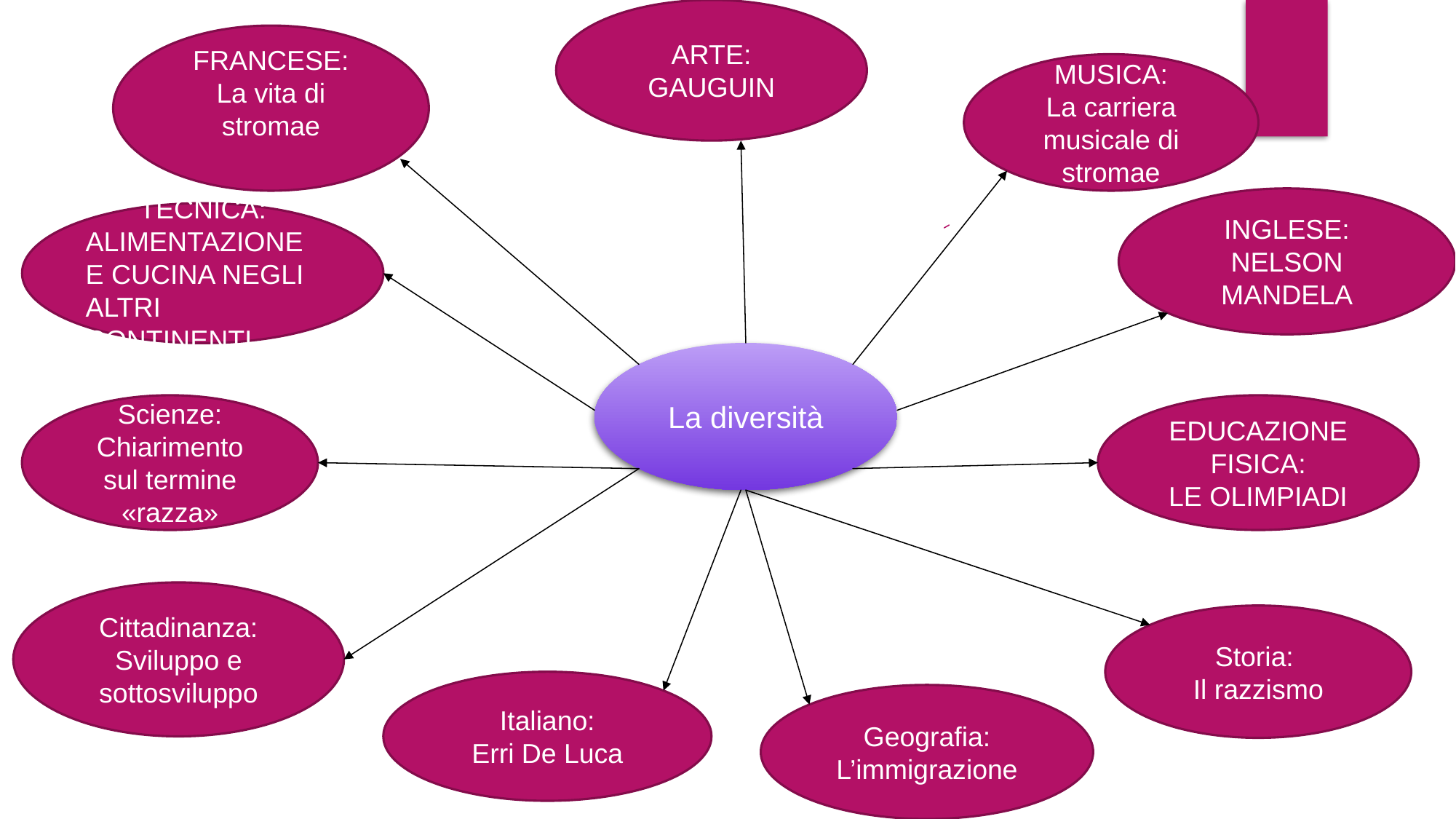

ARTE:
GAUGUIN
FRANCESE:
La vita di stromae

MUSICA:
La carriera musicale di stromae
INGLESE:
NELSON MANDELA
       TECNICA:
ALIMENTAZIONE E CUCINA NEGLI ALTRI CONTINENTI
La diversità
Scienze:
Chiarimento sul termine «razza»
EDUCAZIONE FISICA:
LE OLIMPIADI
Cittadinanza:
Sviluppo e sottosviluppo
Storia:
Il razzismo
Italiano:
Erri De Luca
Geografia:
L’immigrazione